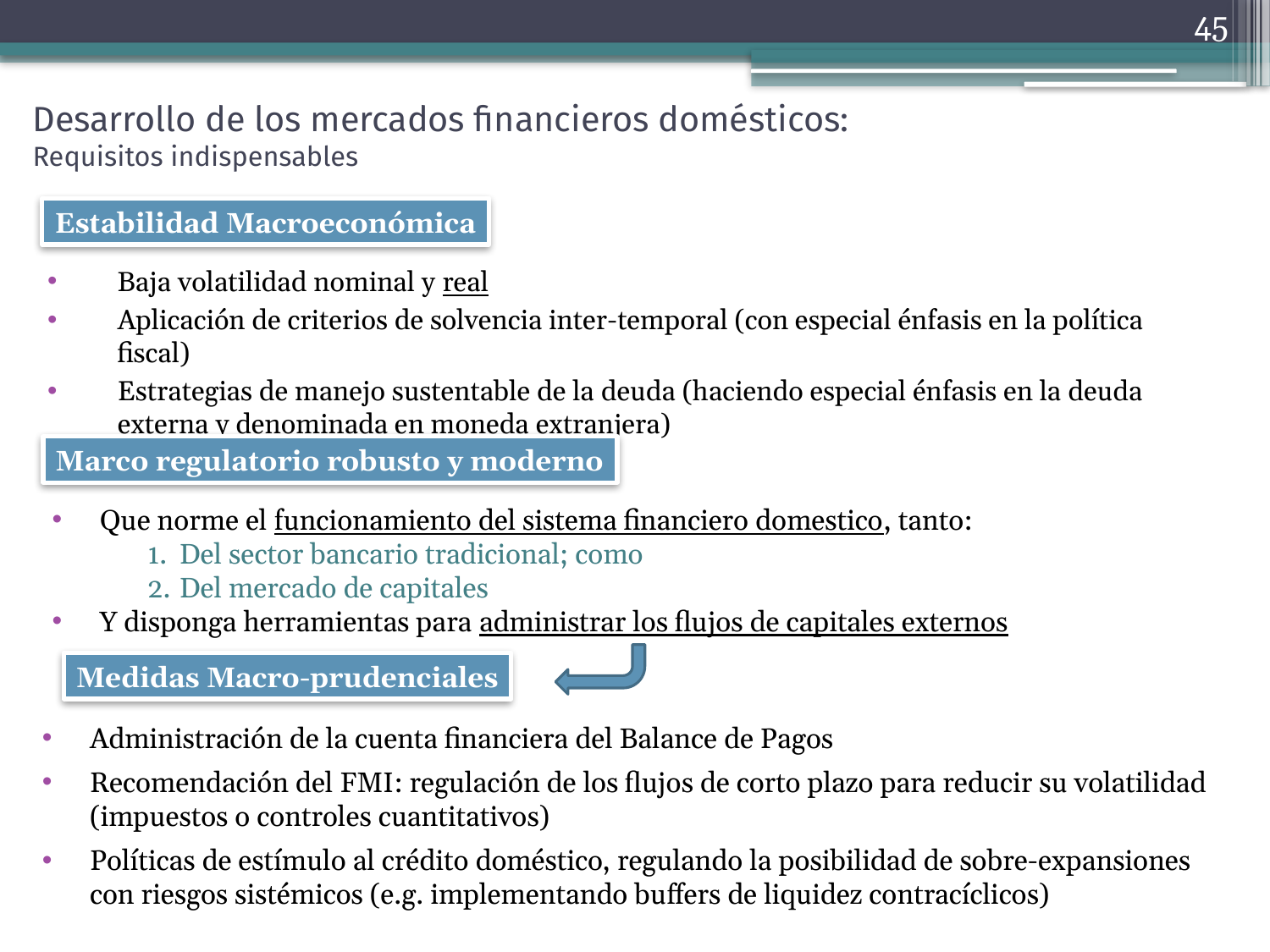

45
# Desarrollo de los mercados financieros domésticos: Requisitos indispensables
Estabilidad Macroeconómica
Baja volatilidad nominal y real
Aplicación de criterios de solvencia inter-temporal (con especial énfasis en la política fiscal)
Estrategias de manejo sustentable de la deuda (haciendo especial énfasis en la deuda externa y denominada en moneda extranjera)
Marco regulatorio robusto y moderno
Que norme el funcionamiento del sistema financiero domestico, tanto:
Del sector bancario tradicional; como
Del mercado de capitales
Y disponga herramientas para administrar los flujos de capitales externos

Medidas Macro-prudenciales
Administración de la cuenta financiera del Balance de Pagos
Recomendación del FMI: regulación de los flujos de corto plazo para reducir su volatilidad (impuestos o controles cuantitativos)
Políticas de estímulo al crédito doméstico, regulando la posibilidad de sobre-expansiones con riesgos sistémicos (e.g. implementando buffers de liquidez contracíclicos)